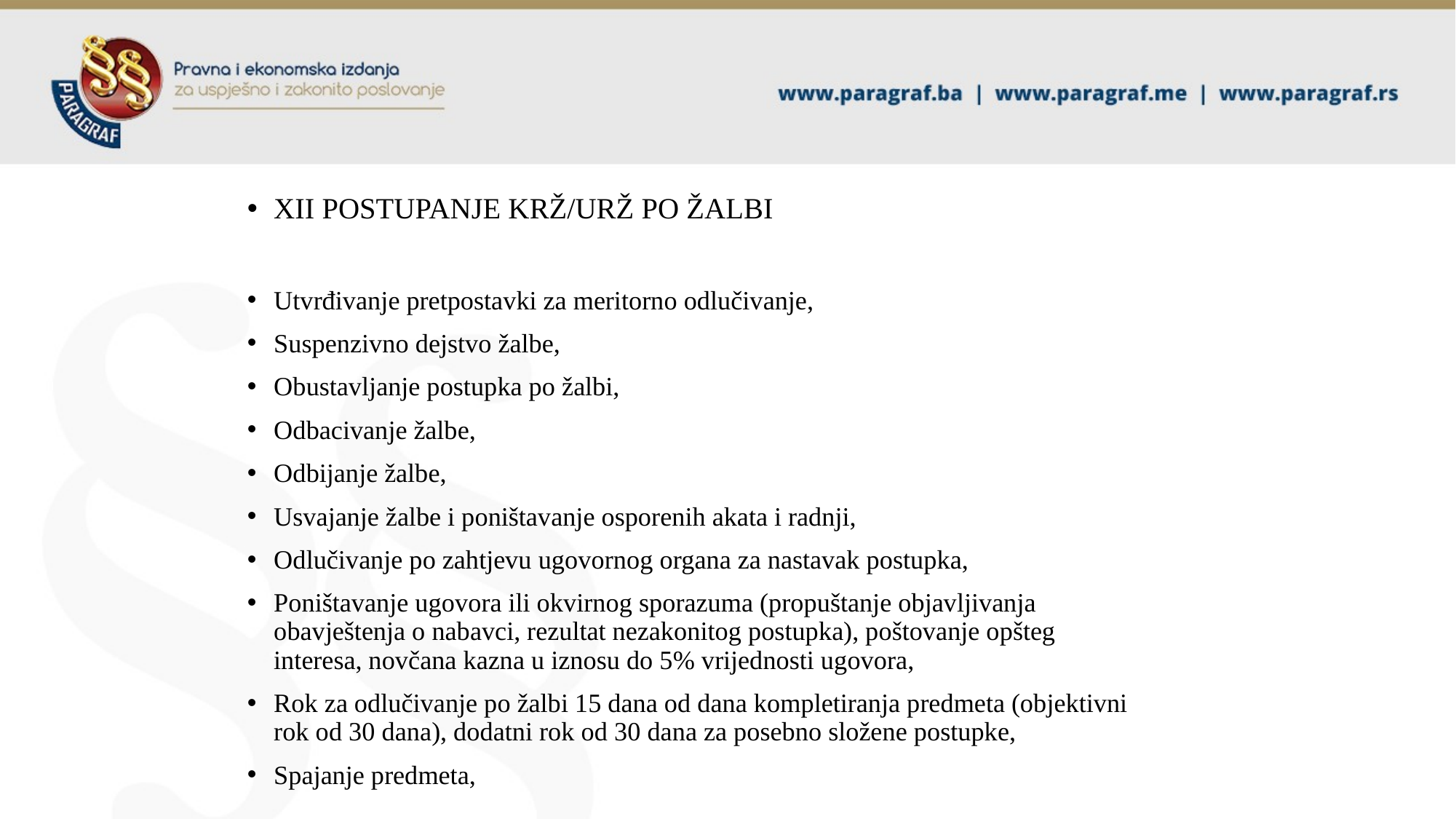

XII POSTUPANJE KRŽ/URŽ PO ŽALBI

Utvrđivanje pretpostavki za meritorno odlučivanje,
Suspenzivno dejstvo žalbe,
Obustavljanje postupka po žalbi,
Odbacivanje žalbe,
Odbijanje žalbe,
Usvajanje žalbe i poništavanje osporenih akata i radnji,
Odlučivanje po zahtjevu ugovornog organa za nastavak postupka,
Poništavanje ugovora ili okvirnog sporazuma (propuštanje objavljivanja obavještenja o nabavci, rezultat nezakonitog postupka), poštovanje opšteg interesa, novčana kazna u iznosu do 5% vrijednosti ugovora,
Rok za odlučivanje po žalbi 15 dana od dana kompletiranja predmeta (objektivni rok od 30 dana), dodatni rok od 30 dana za posebno složene postupke,
Spajanje predmeta,